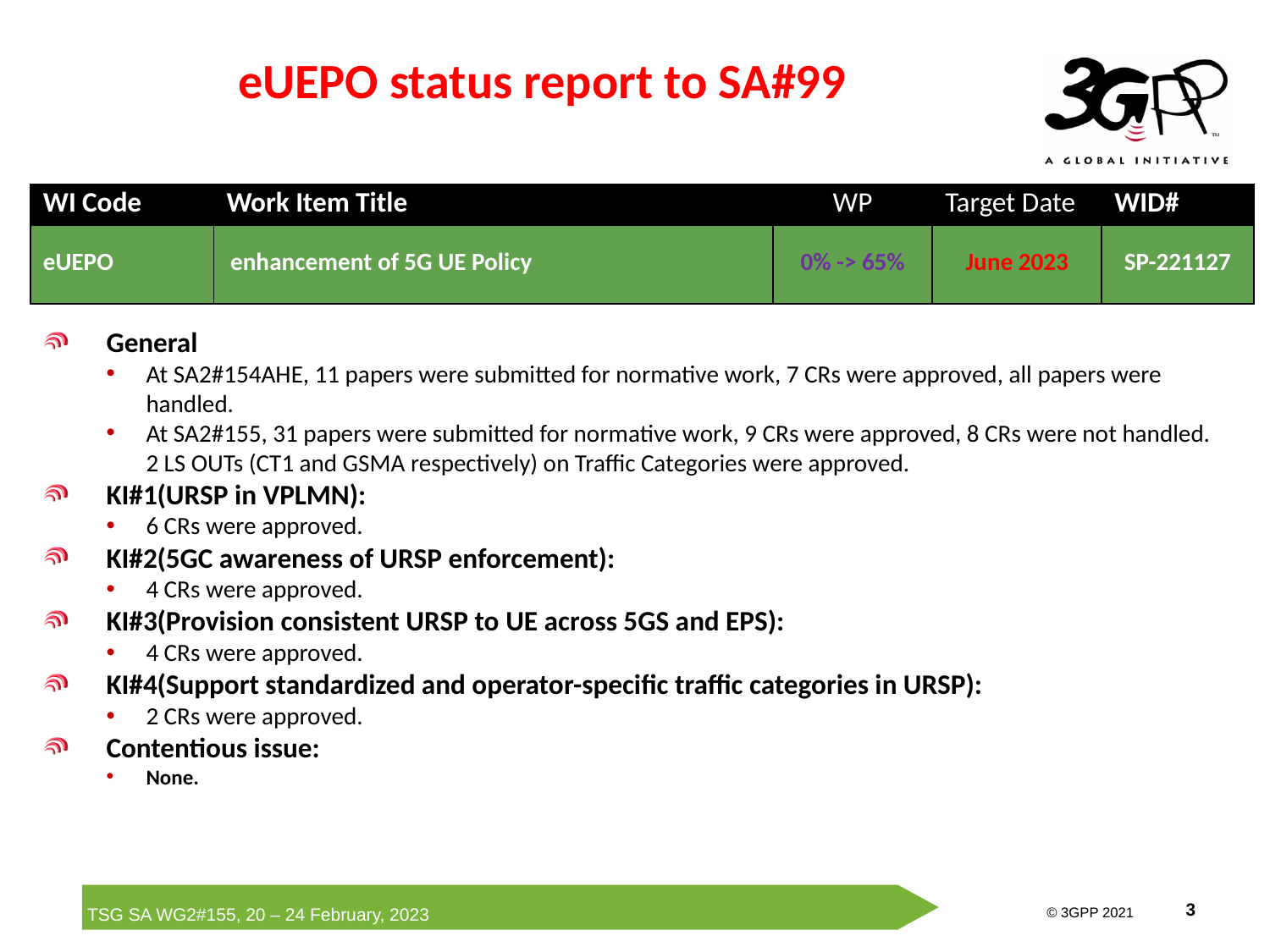

# eUEPO status report to SA#99
| WI Code | Work Item Title | WP | Target Date | WID# |
| --- | --- | --- | --- | --- |
| eUEPO | enhancement of 5G UE Policy | 0% -> 65% | June 2023 | SP-221127 |
General
At SA2#154AHE, 11 papers were submitted for normative work, 7 CRs were approved, all papers were handled.
At SA2#155, 31 papers were submitted for normative work, 9 CRs were approved, 8 CRs were not handled. 2 LS OUTs (CT1 and GSMA respectively) on Traffic Categories were approved.
KI#1(URSP in VPLMN):
6 CRs were approved.
KI#2(5GC awareness of URSP enforcement):
4 CRs were approved.
KI#3(Provision consistent URSP to UE across 5GS and EPS):
4 CRs were approved.
KI#4(Support standardized and operator-specific traffic categories in URSP):
2 CRs were approved.
Contentious issue:
None.